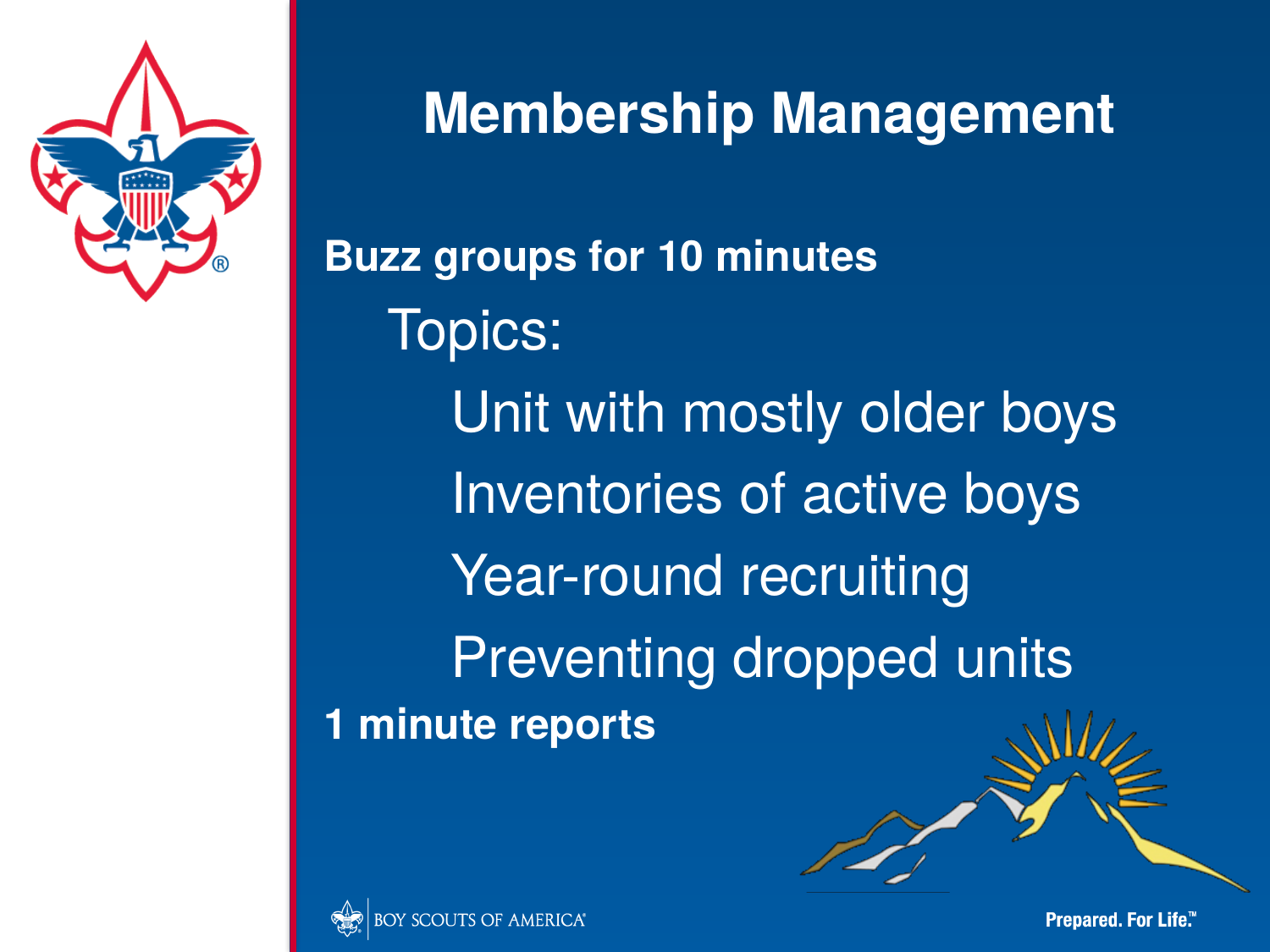

Membership Management
Buzz groups for 10 minutes
Topics:
Unit with mostly older boys
Inventories of active boys
Year-round recruiting
Preventing dropped units
1 minute reports